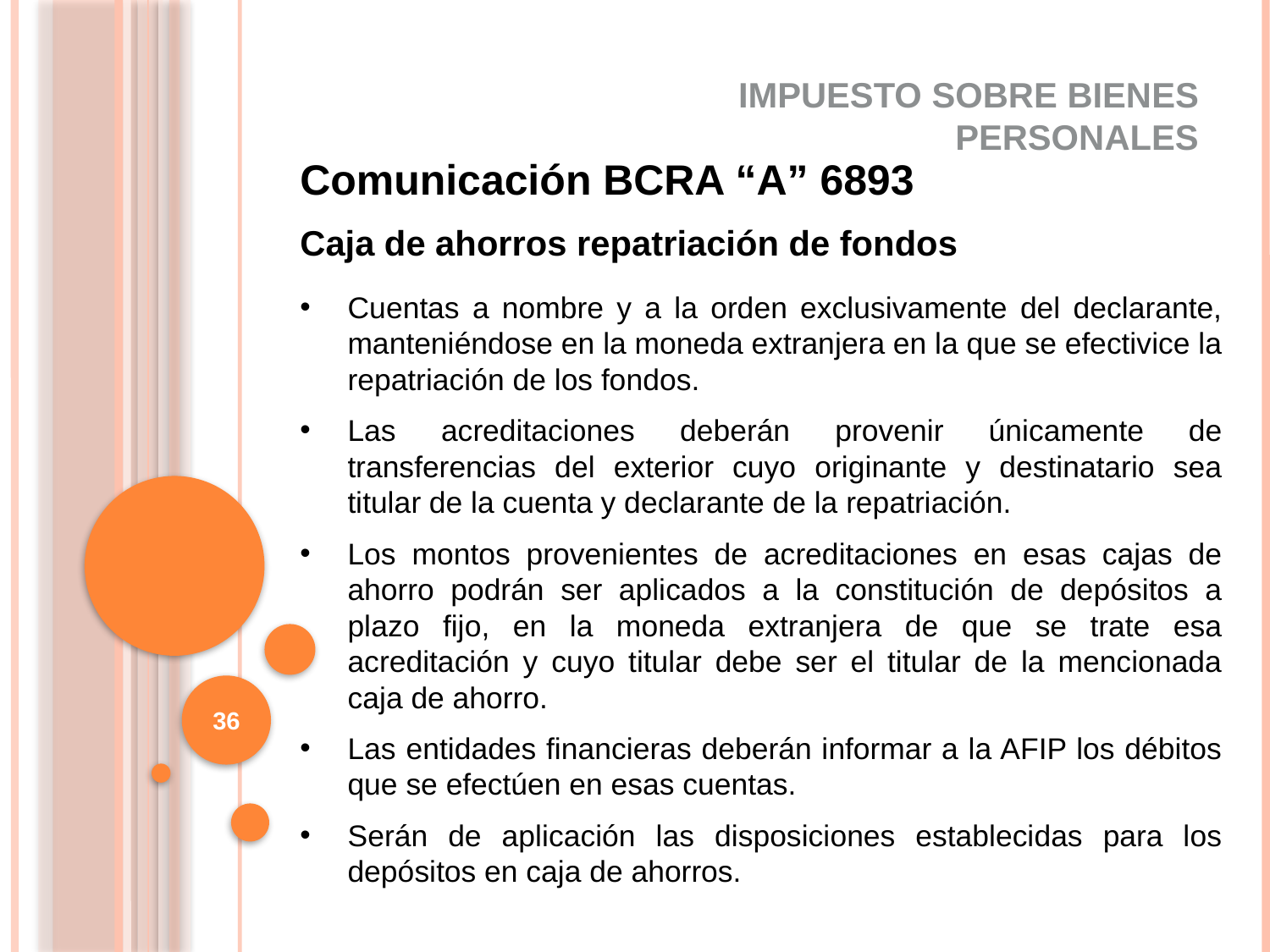

IMPUESTO SOBRE BIENES PERSONALES
Comunicación BCRA “A” 6893
Caja de ahorros repatriación de fondos
Cuentas a nombre y a la orden exclusivamente del declarante, manteniéndose en la moneda extranjera en la que se efectivice la repatriación de los fondos.
Las acreditaciones deberán provenir únicamente de transferencias del exterior cuyo originante y destinatario sea titular de la cuenta y declarante de la repatriación.
Los montos provenientes de acreditaciones en esas cajas de ahorro podrán ser aplicados a la constitución de depósitos a plazo fijo, en la moneda extranjera de que se trate esa acreditación y cuyo titular debe ser el titular de la mencionada caja de ahorro.
Las entidades financieras deberán informar a la AFIP los débitos que se efectúen en esas cuentas.
Serán de aplicación las disposiciones establecidas para los depósitos en caja de ahorros.
36